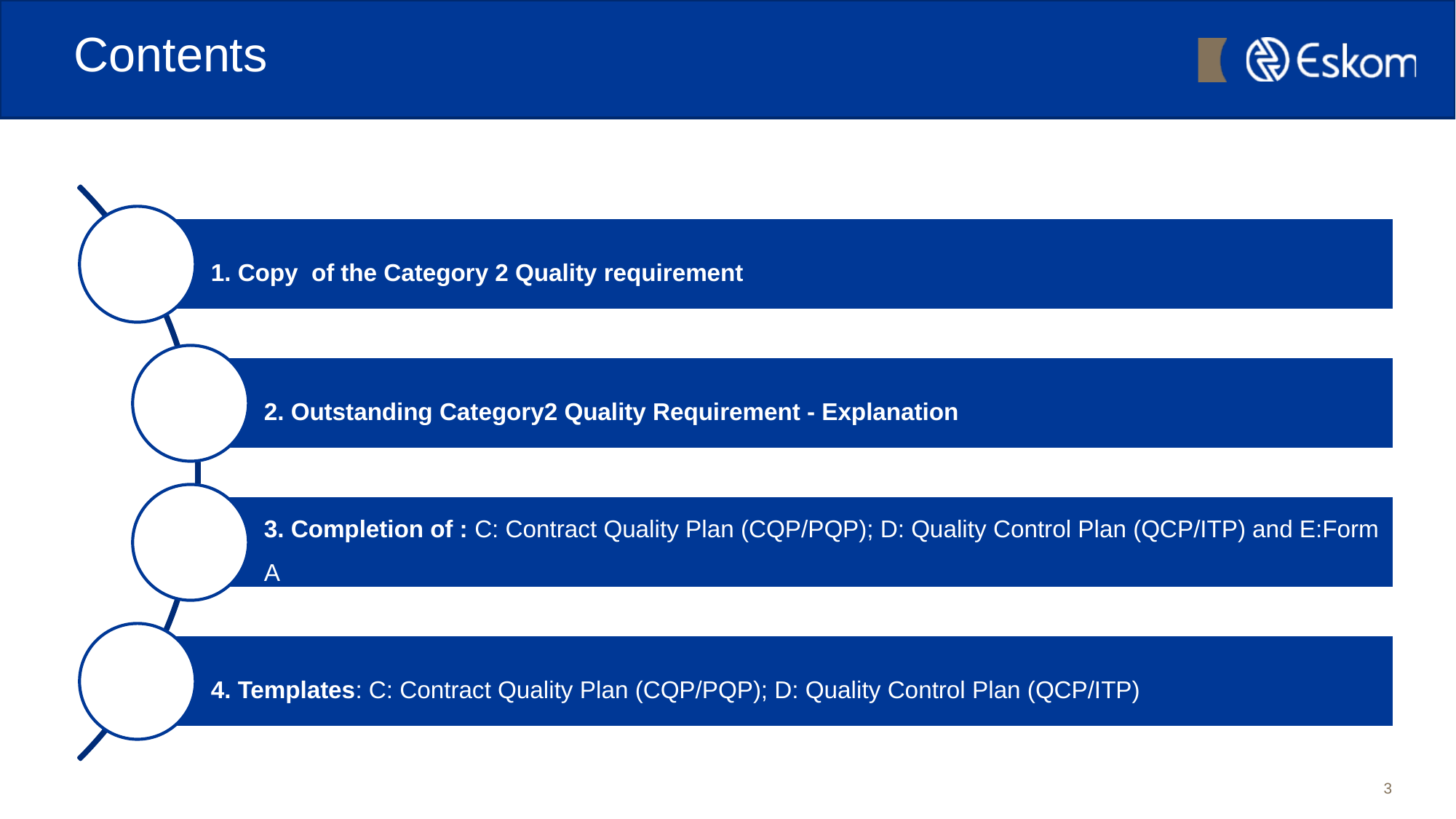

# Contents
1. Copy  of the Category 2 Quality requirement
2. Outstanding Category2 Quality Requirement - Explanation
3. Completion of : C: Contract Quality Plan (CQP/PQP); D: Quality Control Plan (QCP/ITP) and E:Form A
4. Templates: C: Contract Quality Plan (CQP/PQP); D: Quality Control Plan (QCP/ITP)

3